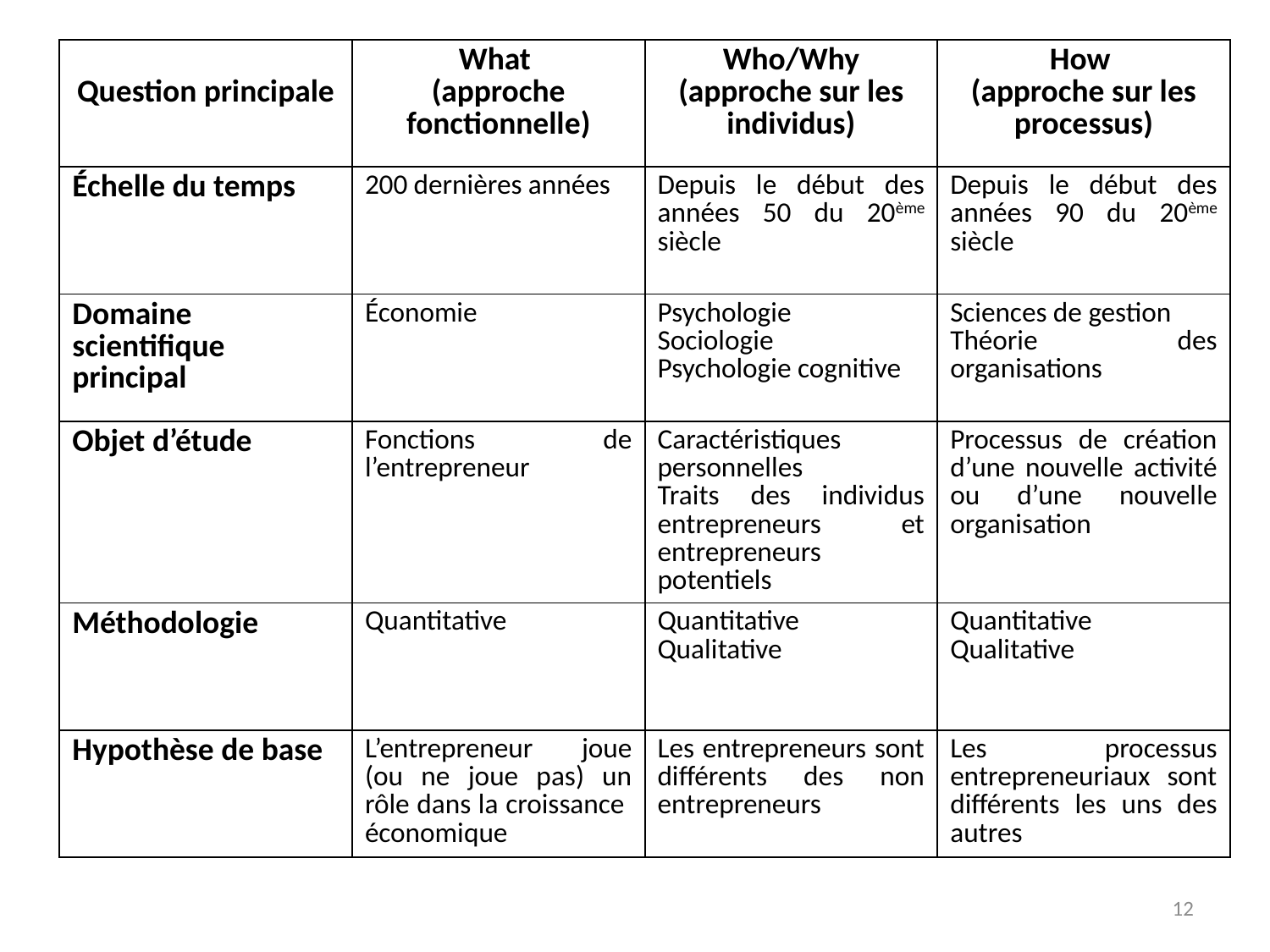

| Question principale | What (approche fonctionnelle) | Who/Why (approche sur les individus) | How (approche sur les processus) |
| --- | --- | --- | --- |
| Échelle du temps | 200 dernières années | Depuis le début des années 50 du 20ème siècle | Depuis le début des années 90 du 20ème siècle |
| Domaine scientifique principal | Économie | Psychologie Sociologie Psychologie cognitive | Sciences de gestion Théorie des organisations |
| Objet d’étude | Fonctions de l’entrepreneur | Caractéristiques personnelles Traits des individus entrepreneurs et entrepreneurs potentiels | Processus de création d’une nouvelle activité ou d’une nouvelle organisation |
| Méthodologie | Quantitative | Quantitative Qualitative | Quantitative Qualitative |
| Hypothèse de base | L’entrepreneur joue (ou ne joue pas) un rôle dans la croissance économique | Les entrepreneurs sont différents des non entrepreneurs | Les processus entrepreneuriaux sont différents les uns des autres |
12